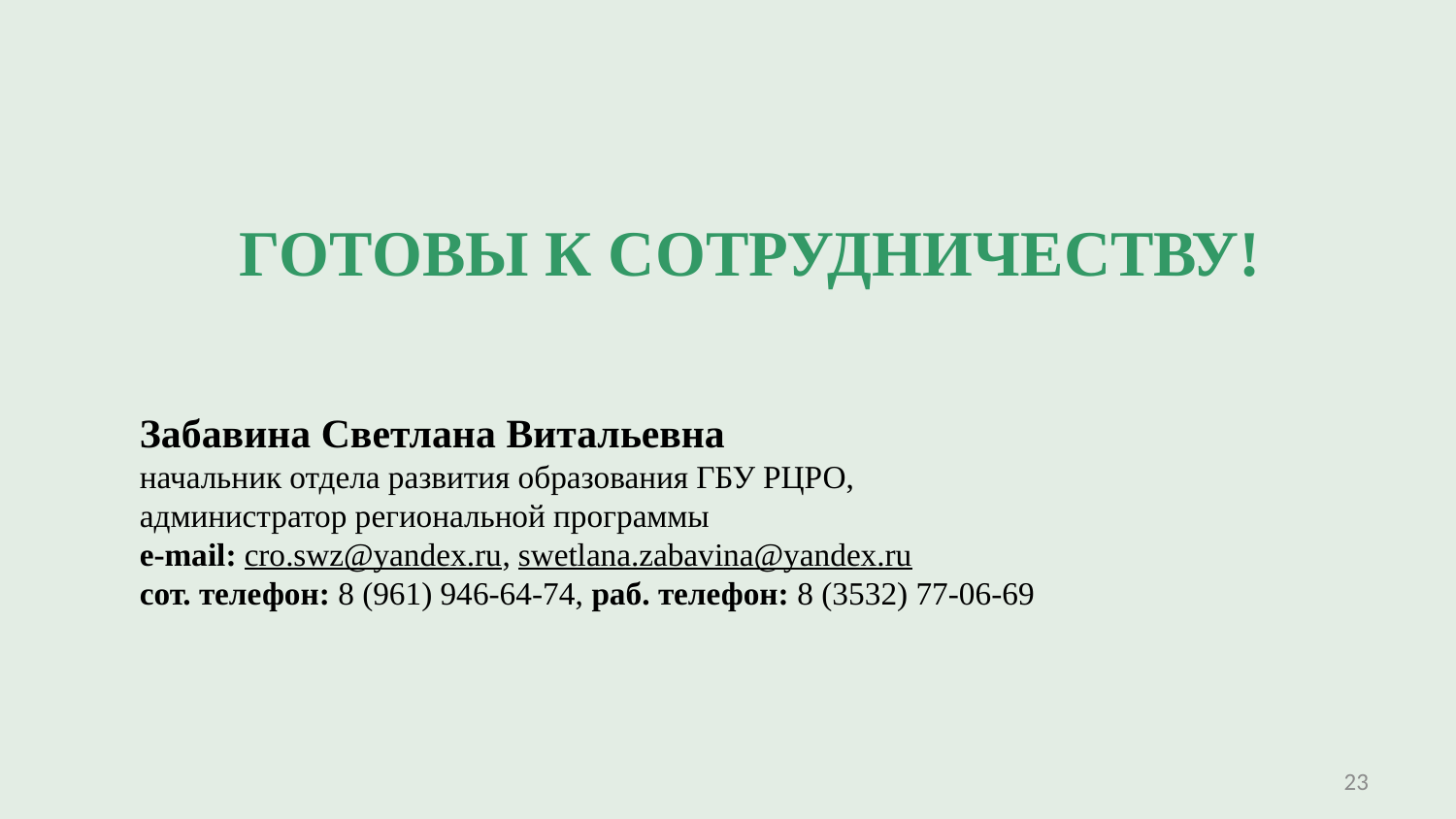

ГОТОВЫ К СОТРУДНИЧЕСТВУ!
# Забавина Светлана Витальевна начальник отдела развития образования ГБУ РЦРО, администратор региональной программы e-mail: cro.swz@yandex.ru, swetlana.zabavina@yandex.ru сот. телефон: 8 (961) 946-64-74, раб. телефон: 8 (3532) 77-06-69
23